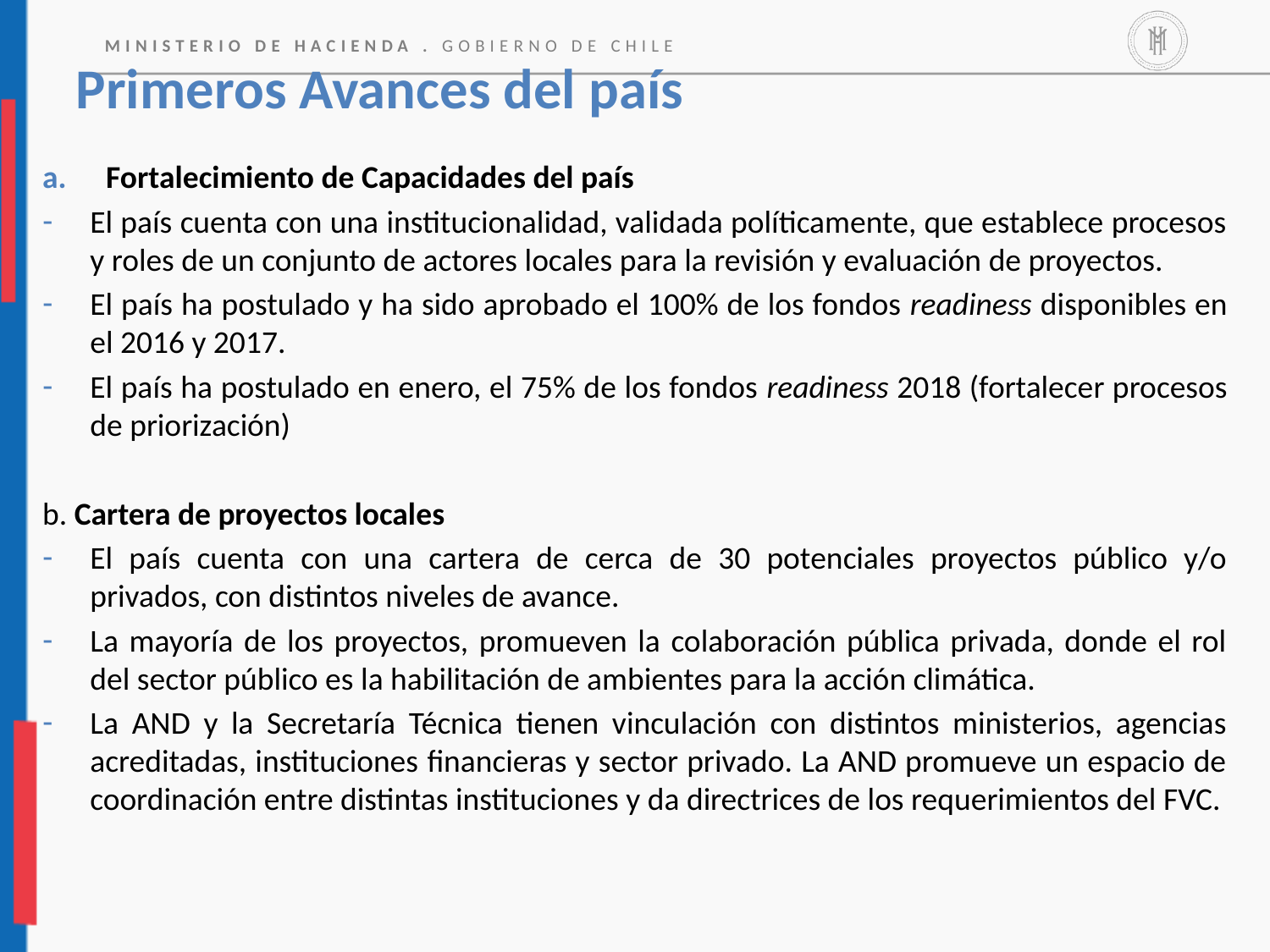

# Primeros Avances del país
Fortalecimiento de Capacidades del país
El país cuenta con una institucionalidad, validada políticamente, que establece procesos y roles de un conjunto de actores locales para la revisión y evaluación de proyectos.
El país ha postulado y ha sido aprobado el 100% de los fondos readiness disponibles en el 2016 y 2017.
El país ha postulado en enero, el 75% de los fondos readiness 2018 (fortalecer procesos de priorización)

b. Cartera de proyectos locales
El país cuenta con una cartera de cerca de 30 potenciales proyectos público y/o privados, con distintos niveles de avance.
La mayoría de los proyectos, promueven la colaboración pública privada, donde el rol del sector público es la habilitación de ambientes para la acción climática.
La AND y la Secretaría Técnica tienen vinculación con distintos ministerios, agencias acreditadas, instituciones financieras y sector privado. La AND promueve un espacio de coordinación entre distintas instituciones y da directrices de los requerimientos del FVC.